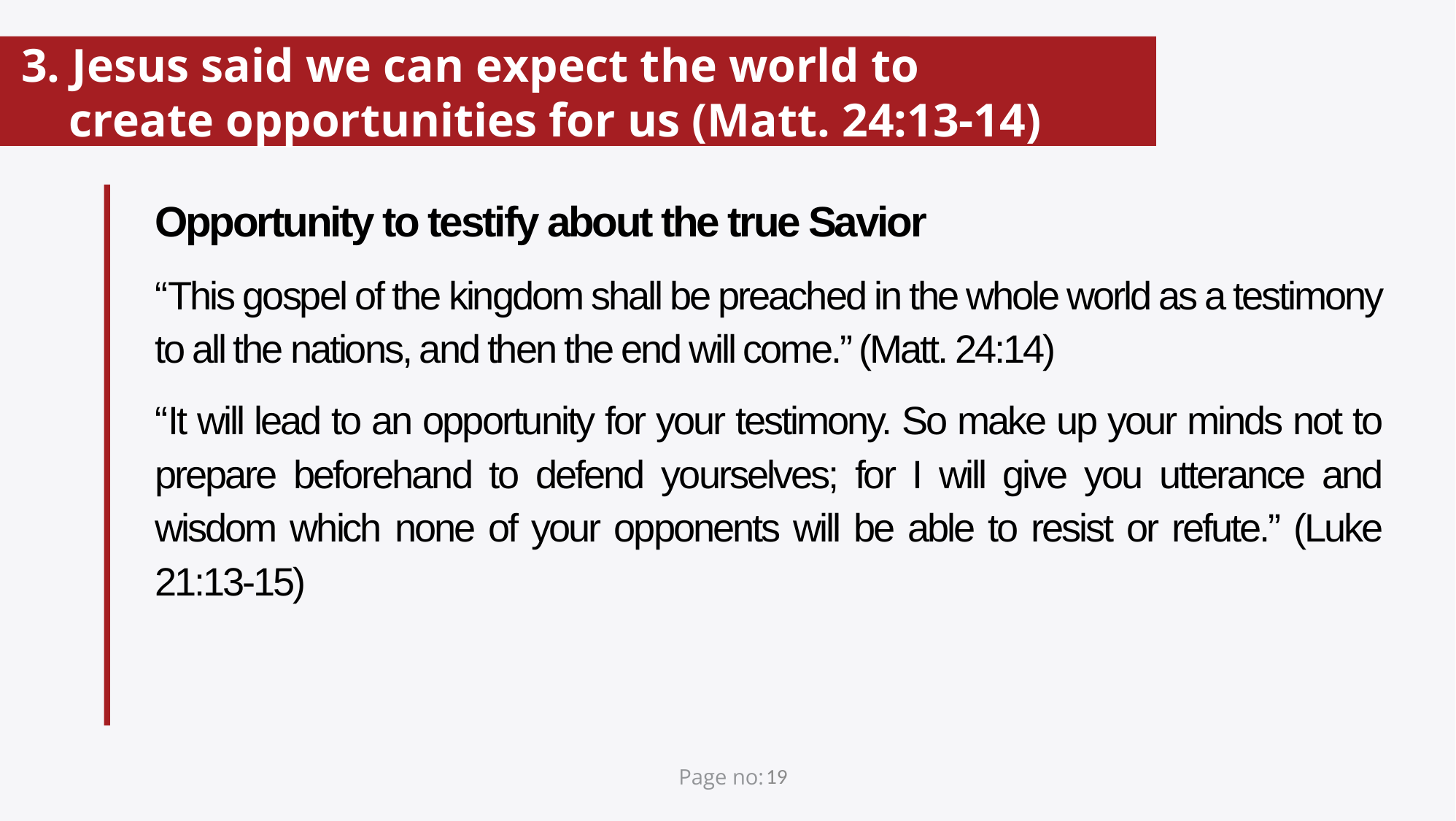

# 3. Jesus said we can expect the world to create opportunities for us (Matt. 24:13-14)
Opportunity to testify about the true Savior
“This gospel of the kingdom shall be preached in the whole world as a testimony to all the nations, and then the end will come.” (Matt. 24:14)
“It will lead to an opportunity for your testimony. So make up your minds not to prepare beforehand to defend yourselves; for I will give you utterance and wisdom which none of your opponents will be able to resist or refute.” (Luke 21:13-15)